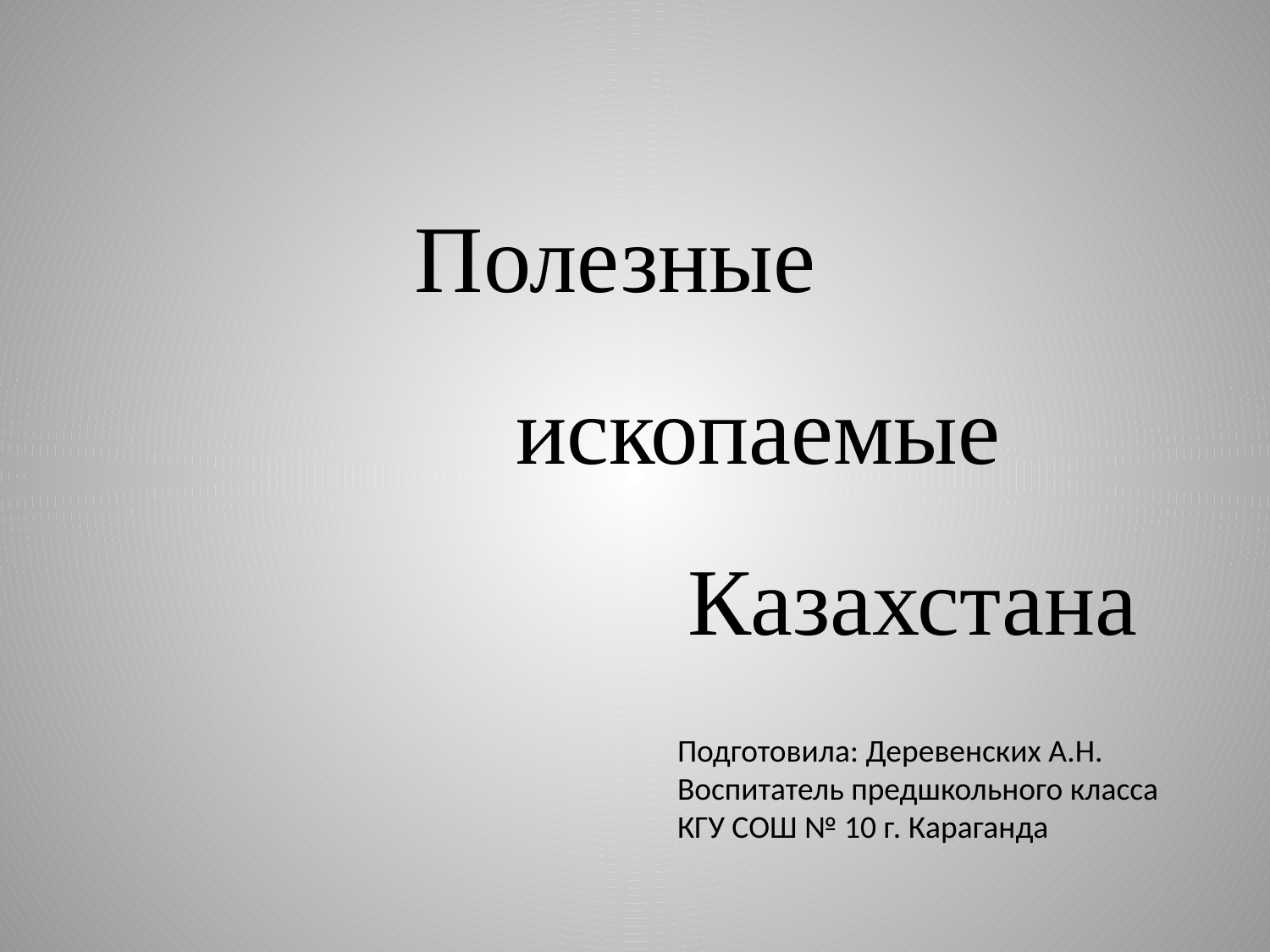

# Полезные ископаемые Казахстана
Подготовила: Деревенских А.Н.
Воспитатель предшкольного класса
КГУ СОШ № 10 г. Караганда